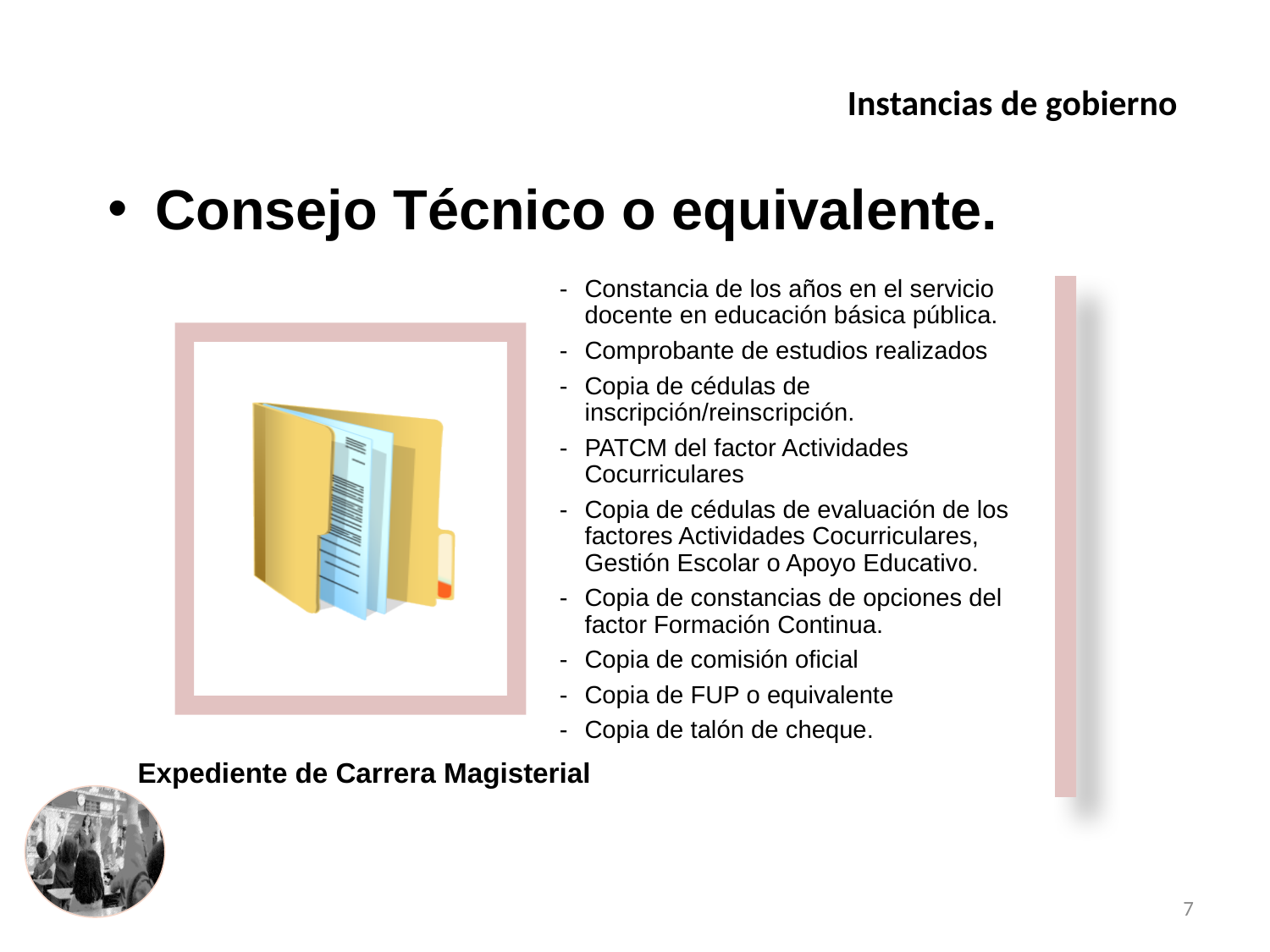

Instancias de gobierno
Consejo Técnico o equivalente.

- 	Constancia de los años en el servicio docente en educación básica pública.
-	Comprobante de estudios realizados
- 	Copia de cédulas de inscripción/reinscripción.
- 	PATCM del factor Actividades Cocurriculares
- 	Copia de cédulas de evaluación de los factores Actividades Cocurriculares, Gestión Escolar o Apoyo Educativo.
- 	Copia de constancias de opciones del factor Formación Continua.
- 	Copia de comisión oficial
- 	Copia de FUP o equivalente
- 	Copia de talón de cheque.

Expediente de Carrera Magisterial

7